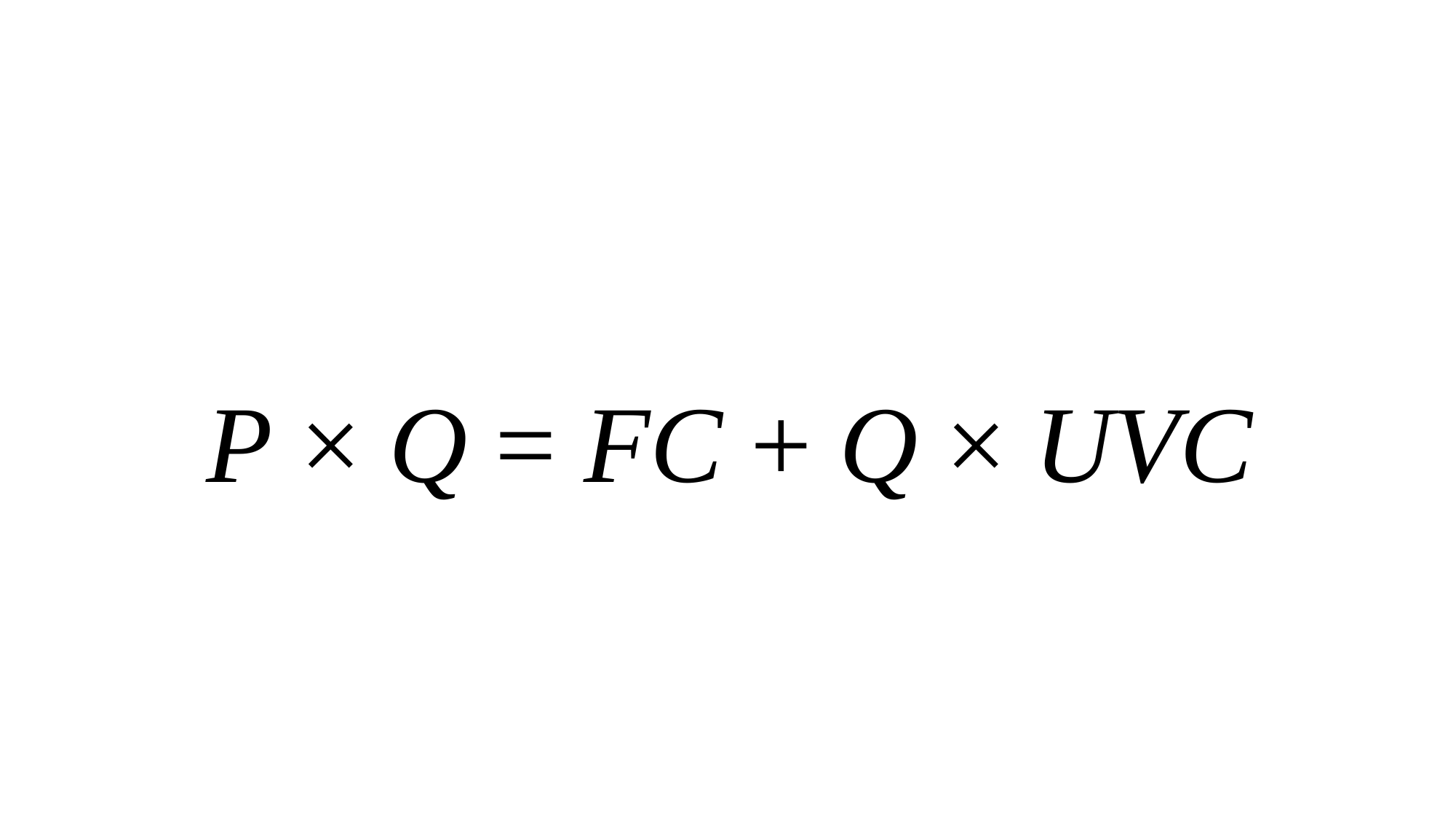

P × Q = FC + Q × UVC